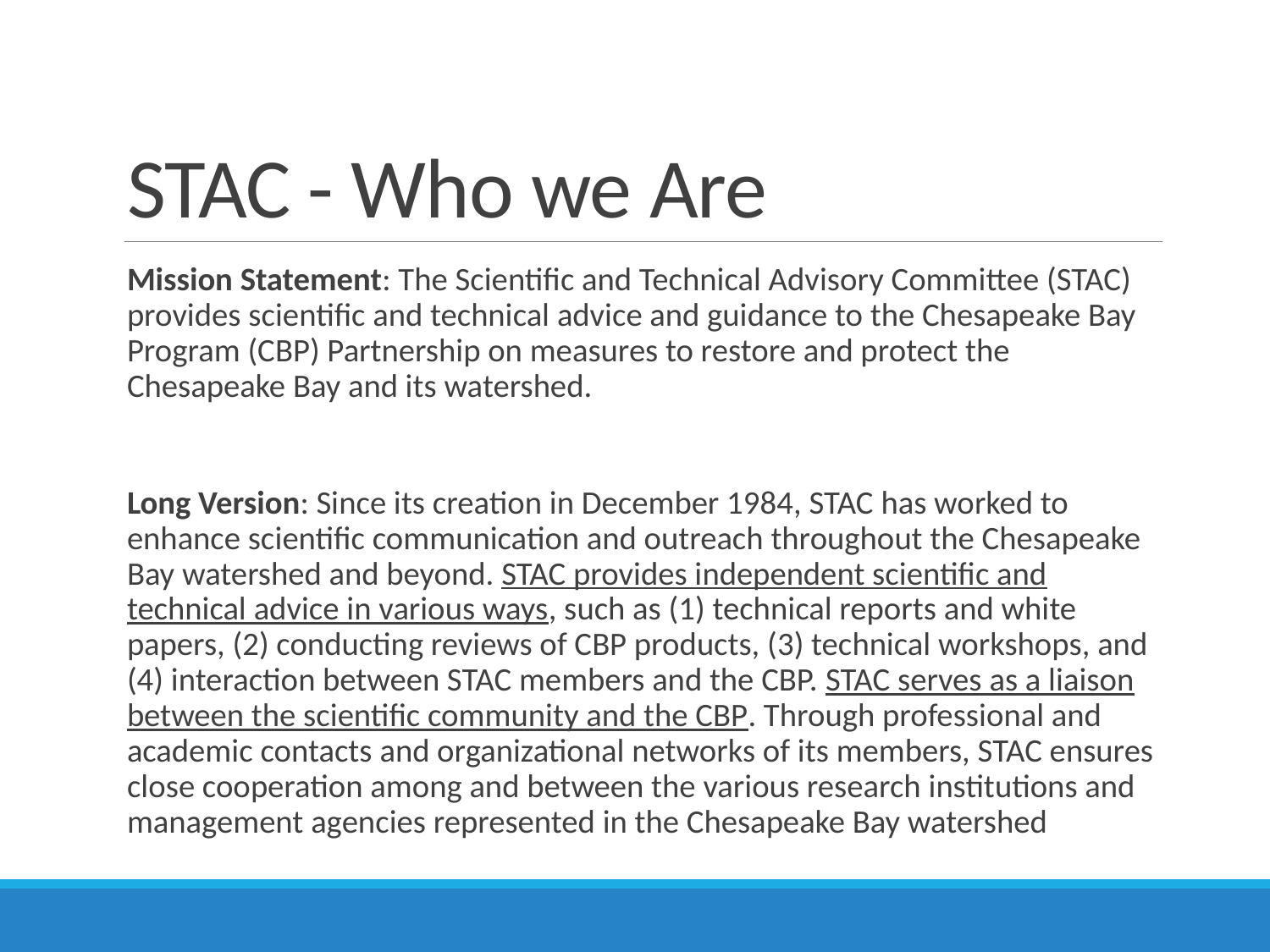

# STAC - Who we Are
Mission Statement: The Scientific and Technical Advisory Committee (STAC) provides scientific and technical advice and guidance to the Chesapeake Bay Program (CBP) Partnership on measures to restore and protect the Chesapeake Bay and its watershed.

Long Version: Since its creation in December 1984, STAC has worked to enhance scientific communication and outreach throughout the Chesapeake Bay watershed and beyond. STAC provides independent scientific and technical advice in various ways, such as (1) technical reports and white papers, (2) conducting reviews of CBP products, (3) technical workshops, and (4) interaction between STAC members and the CBP. STAC serves as a liaison between the scientific community and the CBP. Through professional and academic contacts and organizational networks of its members, STAC ensures close cooperation among and between the various research institutions and management agencies represented in the Chesapeake Bay watershed